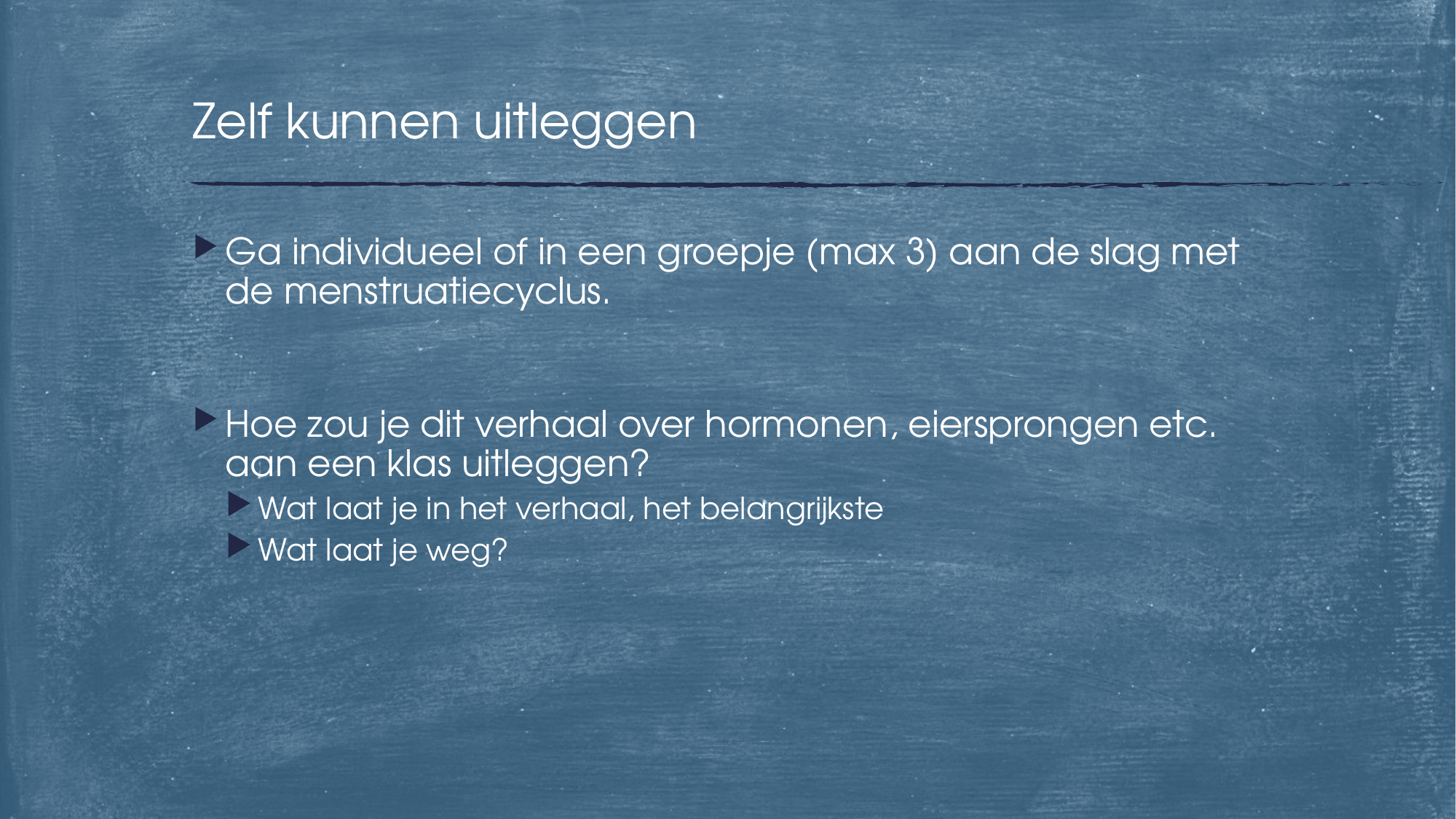

# Zelf kunnen uitleggen
Ga individueel of in een groepje (max 3) aan de slag met de menstruatiecyclus.

Hoe zou je dit verhaal over hormonen, eiersprongen etc. aan een klas uitleggen?
Wat laat je in het verhaal, het belangrijkste
Wat laat je weg?